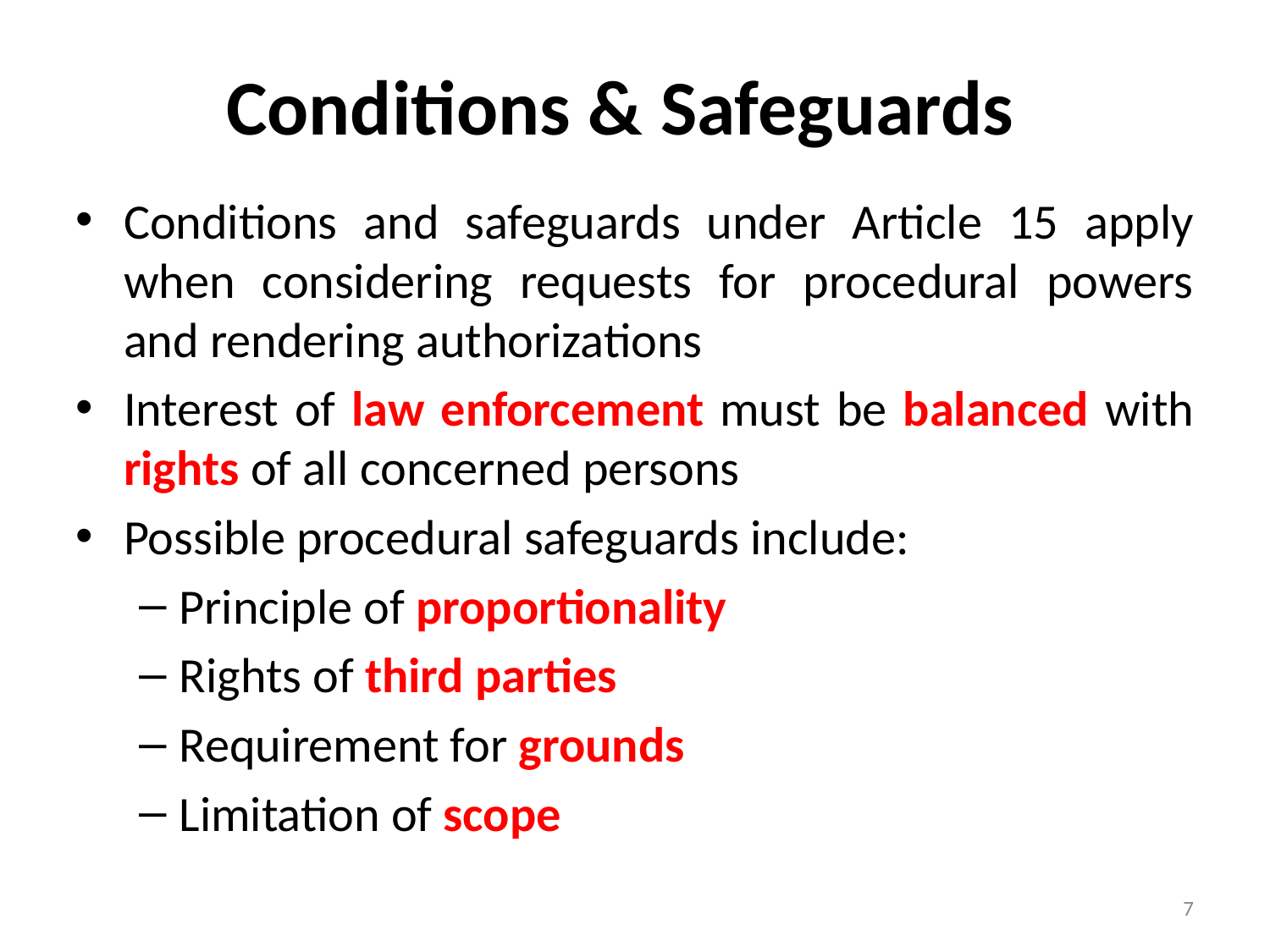

# Conditions & Safeguards
Conditions and safeguards under Article 15 apply when considering requests for procedural powers and rendering authorizations
Interest of law enforcement must be balanced with rights of all concerned persons
Possible procedural safeguards include:
Principle of proportionality
Rights of third parties
Requirement for grounds
Limitation of scope
7